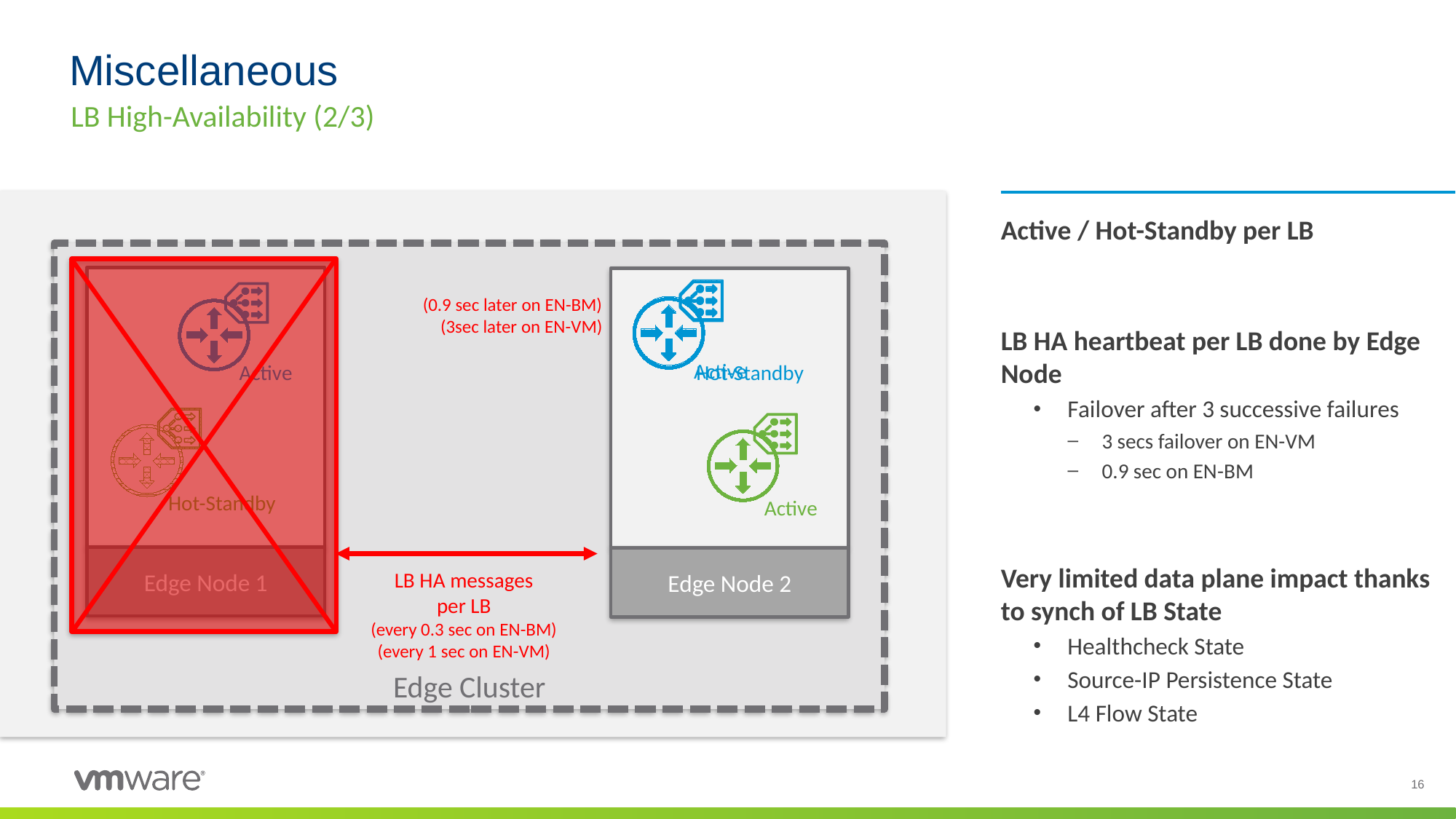

# Miscellaneous
LB High-Availability (2/3)
Active / Hot-Standby per LB

LB HA heartbeat per LB done by Edge Node
Failover after 3 successive failures
3 secs failover on EN-VM
0.9 sec on EN-BM

Very limited data plane impact thanks to synch of LB State
Healthcheck State
Source-IP Persistence State
L4 Flow State

Edge Cluster

Edge Node 1

Edge Node 2

Hot-Standby

Active

Active
(0.9 sec later on EN-BM)
(3sec later on EN-VM)

Hot-Standby

Active
LB HA messages
per LB
(every 0.3 sec on EN-BM)
(every 1 sec on EN-VM)